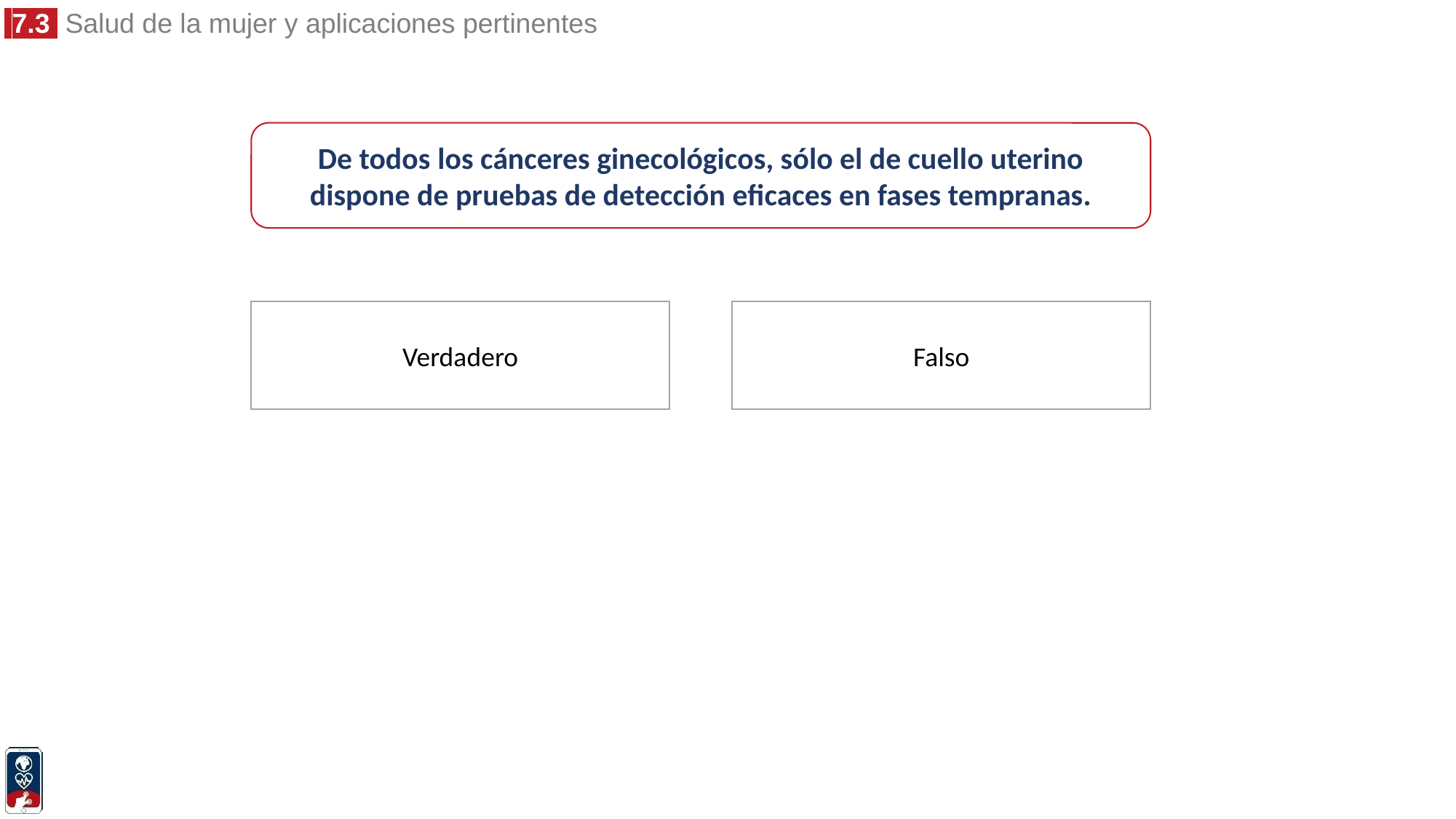

De todos los cánceres ginecológicos, sólo el de cuello uterino dispone de pruebas de detección eficaces en fases tempranas.
Verdadero
Falso